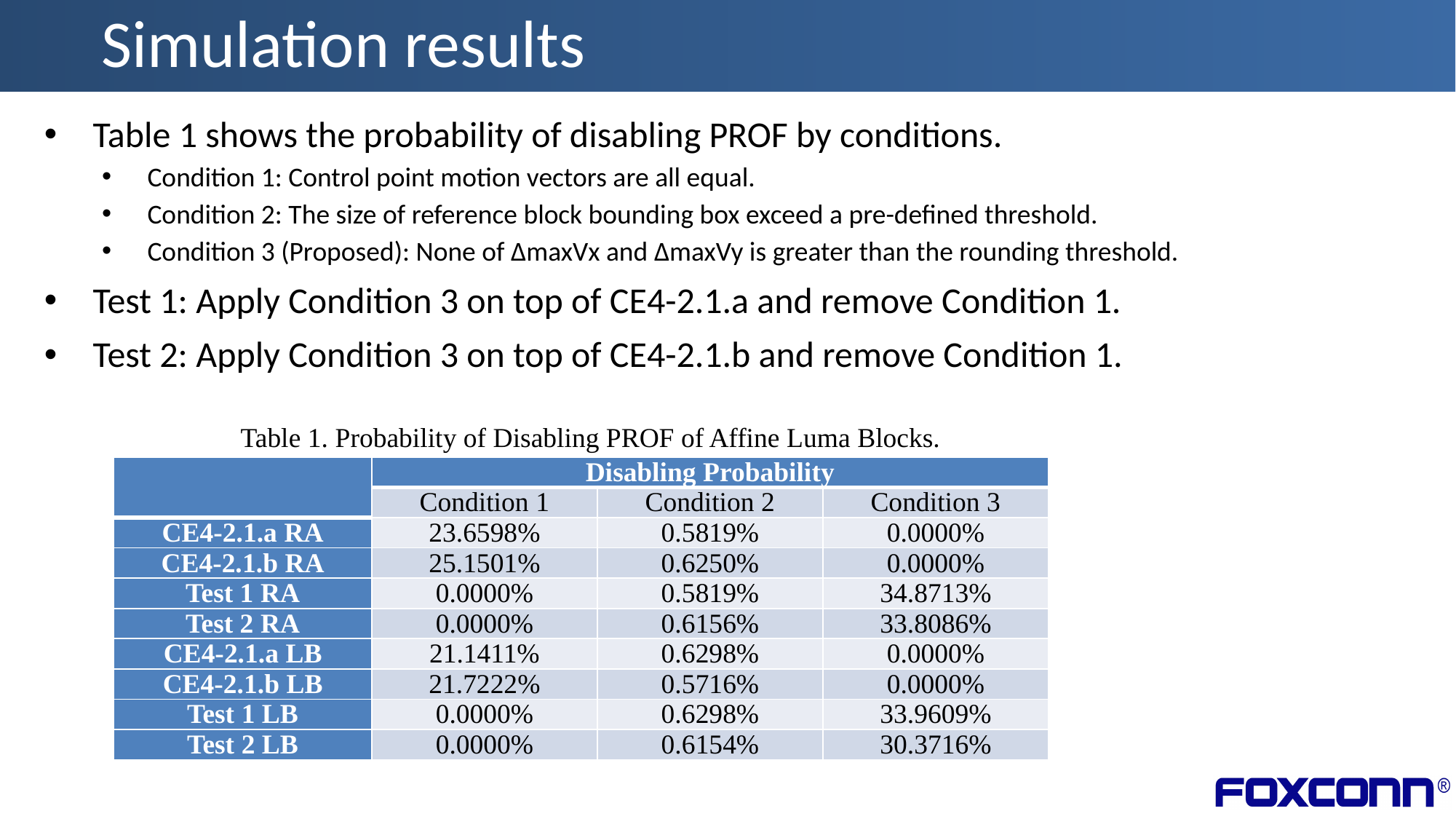

# Simulation results
Table 1 shows the probability of disabling PROF by conditions.
Condition 1: Control point motion vectors are all equal.
Condition 2: The size of reference block bounding box exceed a pre-defined threshold.
Condition 3 (Proposed): None of ΔmaxVx and ΔmaxVy is greater than the rounding threshold.
Test 1: Apply Condition 3 on top of CE4-2.1.a and remove Condition 1.
Test 2: Apply Condition 3 on top of CE4-2.1.b and remove Condition 1.

Table 1. Probability of Disabling PROF of Affine Luma Blocks.
|  | Disabling Probability |  |  |
| --- | --- | --- | --- |
|  | Condition 1 | Condition 2 | Condition 3 |
| CE4-2.1.a RA | 23.6598% | 0.5819% | 0.0000% |
| CE4-2.1.b RA | 25.1501% | 0.6250% | 0.0000% |
| Test 1 RA | 0.0000% | 0.5819% | 34.8713% |
| Test 2 RA | 0.0000% | 0.6156% | 33.8086% |
| CE4-2.1.a LB | 21.1411% | 0.6298% | 0.0000% |
| CE4-2.1.b LB | 21.7222% | 0.5716% | 0.0000% |
| Test 1 LB | 0.0000% | 0.6298% | 33.9609% |
| Test 2 LB | 0.0000% | 0.6154% | 30.3716% |